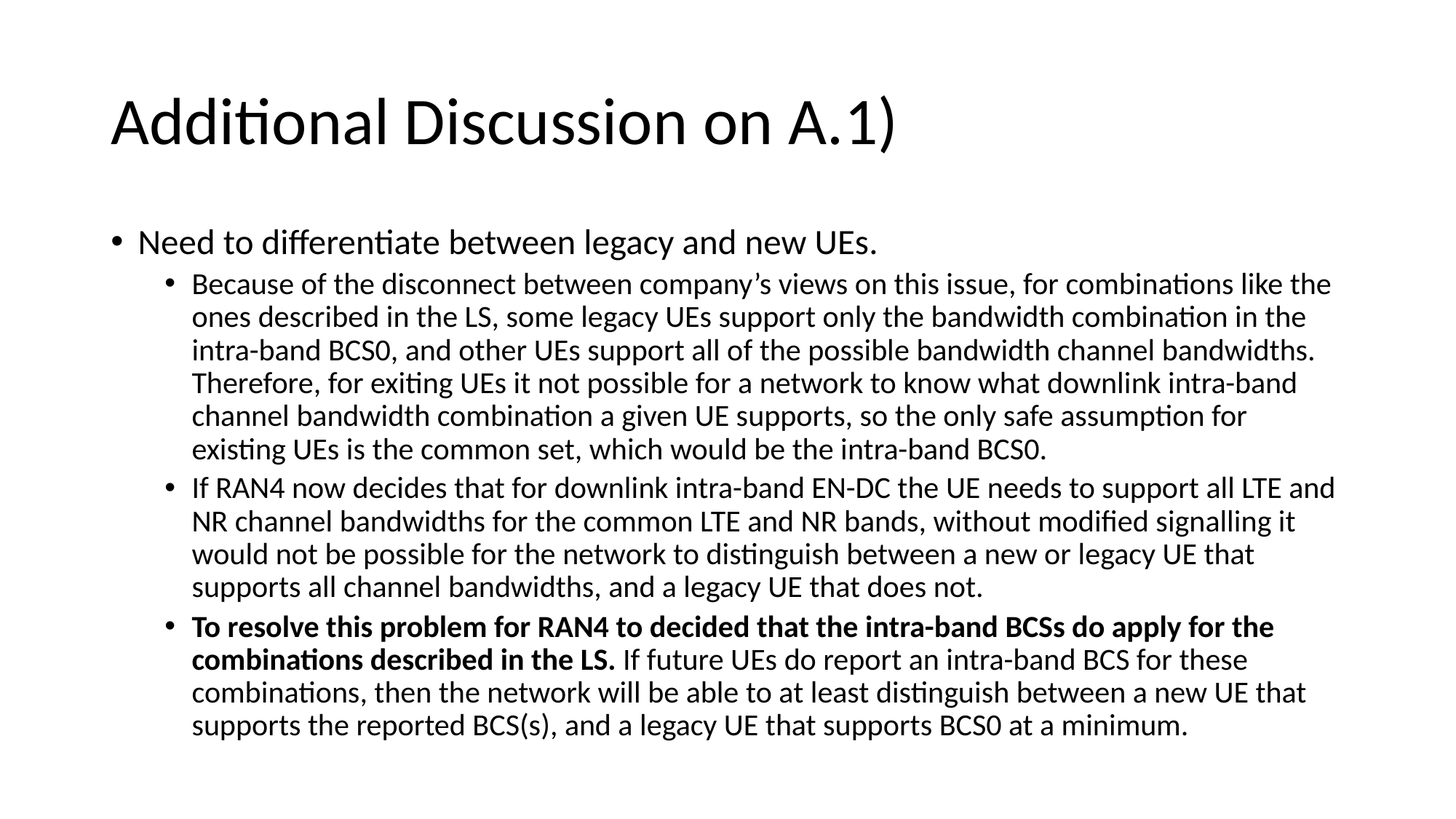

# Additional Discussion on A.1)
Need to differentiate between legacy and new UEs.
Because of the disconnect between company’s views on this issue, for combinations like the ones described in the LS, some legacy UEs support only the bandwidth combination in the intra-band BCS0, and other UEs support all of the possible bandwidth channel bandwidths. Therefore, for exiting UEs it not possible for a network to know what downlink intra-band channel bandwidth combination a given UE supports, so the only safe assumption for existing UEs is the common set, which would be the intra-band BCS0.
If RAN4 now decides that for downlink intra-band EN-DC the UE needs to support all LTE and NR channel bandwidths for the common LTE and NR bands, without modified signalling it would not be possible for the network to distinguish between a new or legacy UE that supports all channel bandwidths, and a legacy UE that does not.
To resolve this problem for RAN4 to decided that the intra-band BCSs do apply for the combinations described in the LS. If future UEs do report an intra-band BCS for these combinations, then the network will be able to at least distinguish between a new UE that supports the reported BCS(s), and a legacy UE that supports BCS0 at a minimum.